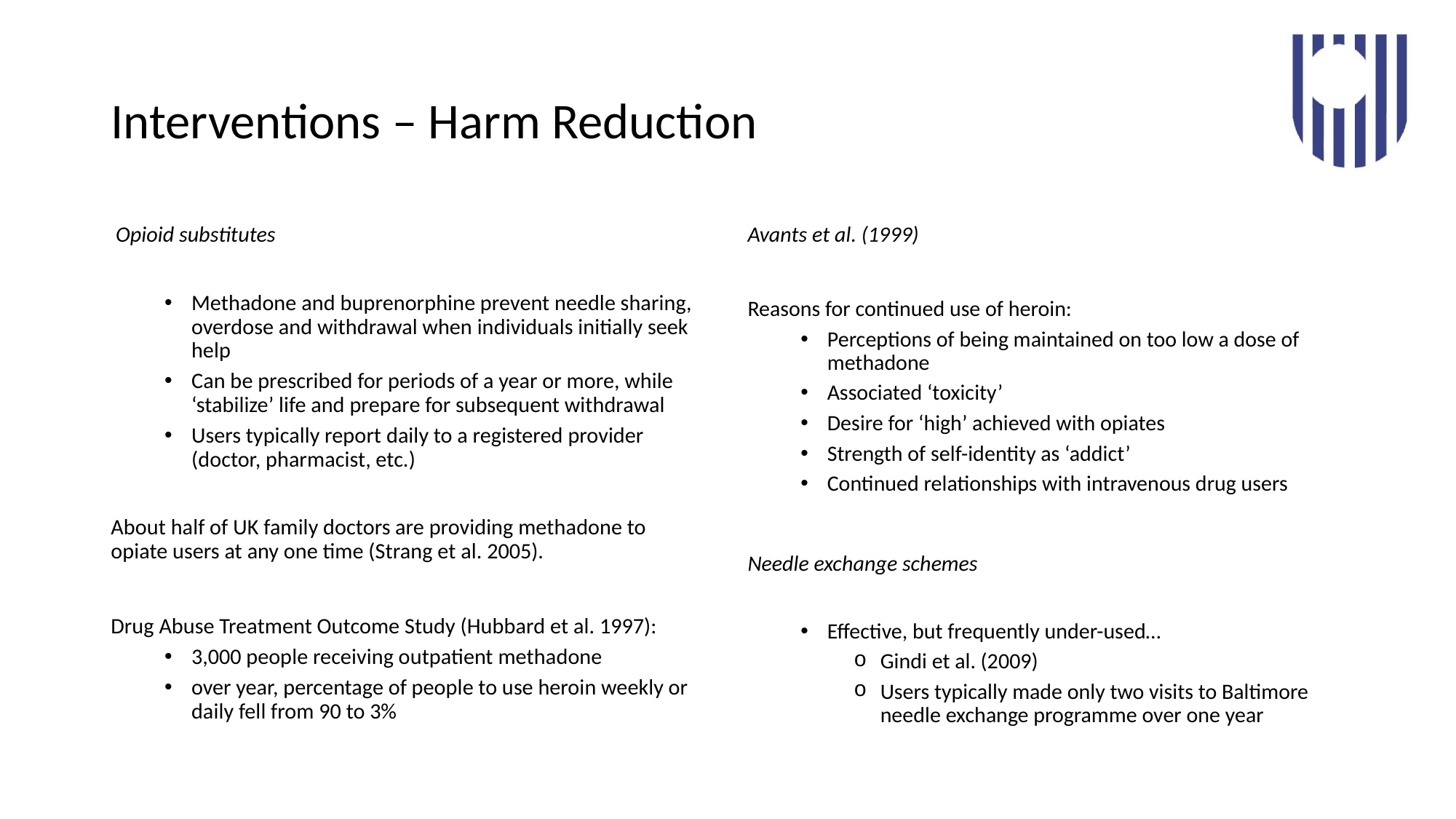

# Interventions – Harm Reduction
 Opioid substitutes

Methadone and buprenorphine prevent needle sharing, overdose and withdrawal when individuals initially seek help
Can be prescribed for periods of a year or more, while ‘stabilize’ life and prepare for subsequent withdrawal
Users typically report daily to a registered provider (doctor, pharmacist, etc.)

About half of UK family doctors are providing methadone to opiate users at any one time (Strang et al. 2005).

Drug Abuse Treatment Outcome Study (Hubbard et al. 1997):
3,000 people receiving outpatient methadone
over year, percentage of people to use heroin weekly or daily fell from 90 to 3%
Avants et al. (1999)

Reasons for continued use of heroin:
Perceptions of being maintained on too low a dose of methadone
Associated ‘toxicity’
Desire for ‘high’ achieved with opiates
Strength of self-identity as ‘addict’
Continued relationships with intravenous drug users

Needle exchange schemes

Effective, but frequently under-used…
Gindi et al. (2009)
Users typically made only two visits to Baltimore needle exchange programme over one year